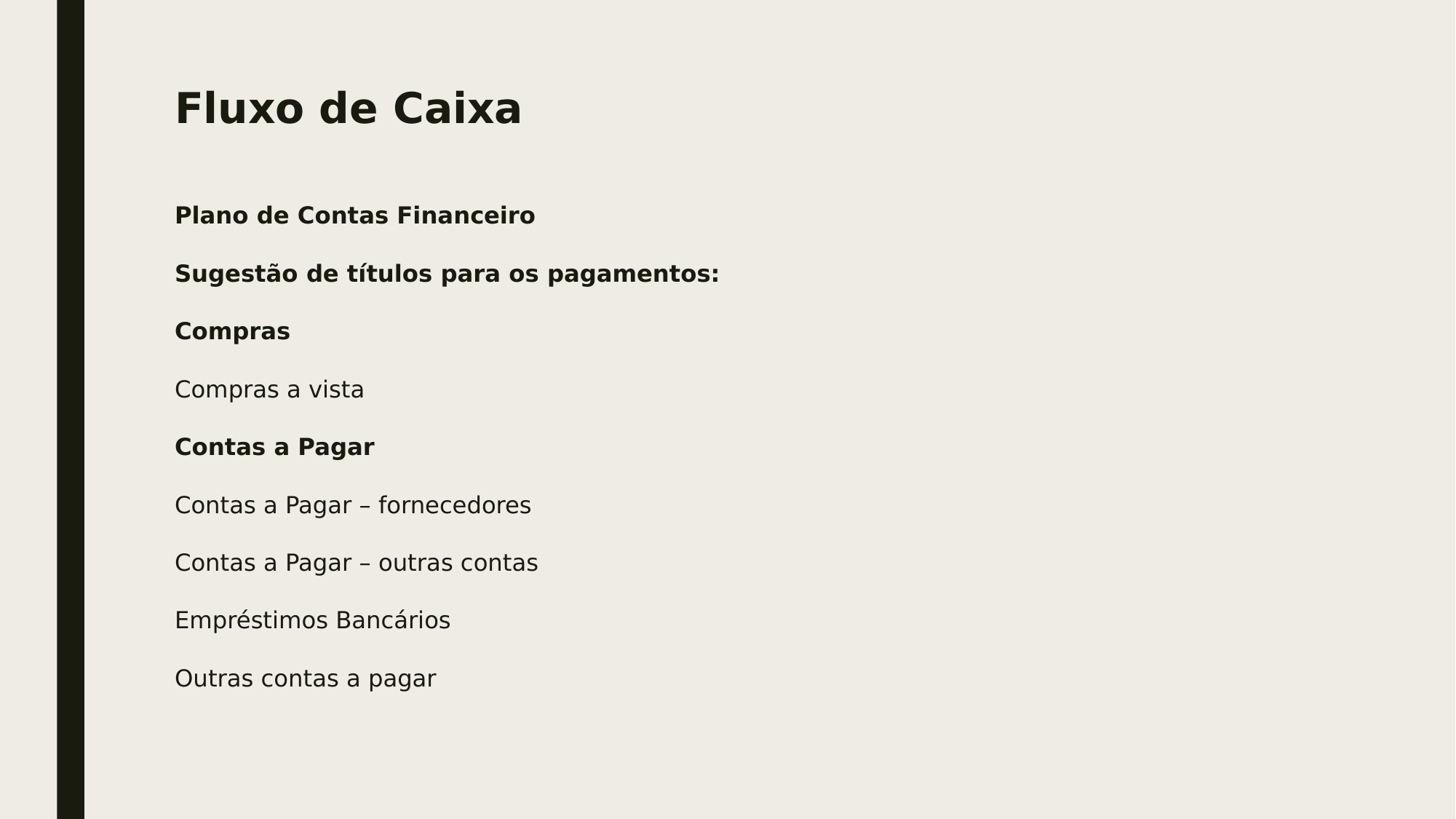

# Fluxo de Caixa
Plano de Contas Financeiro
Sugestão de títulos para os pagamentos:
Compras
Compras a vista
Contas a Pagar
Contas a Pagar – fornecedores
Contas a Pagar – outras contas
Empréstimos Bancários
Outras contas a pagar